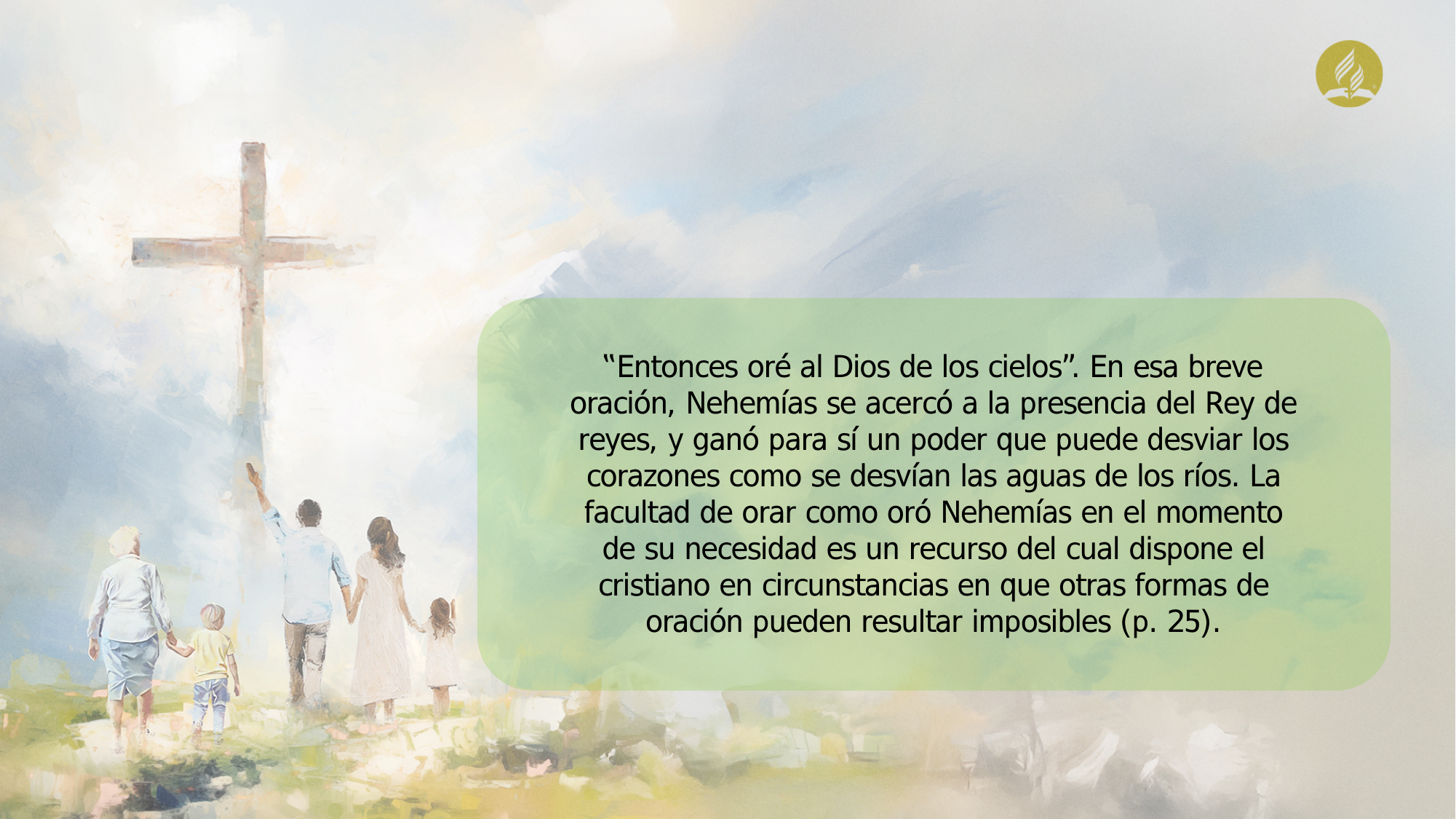

“Entonces oré al Dios de los cielos”. En esa breve oración, Nehemías se acercó a la presencia del Rey de reyes, y ganó para sí un poder que puede desviar los corazones como se desvían las aguas de los ríos. La facultad de orar como oró Nehemías en el momento de su necesidad es un recurso del cual dispone el cristiano en circunstancias en que otras formas de oración pueden resultar imposibles (p. 25).